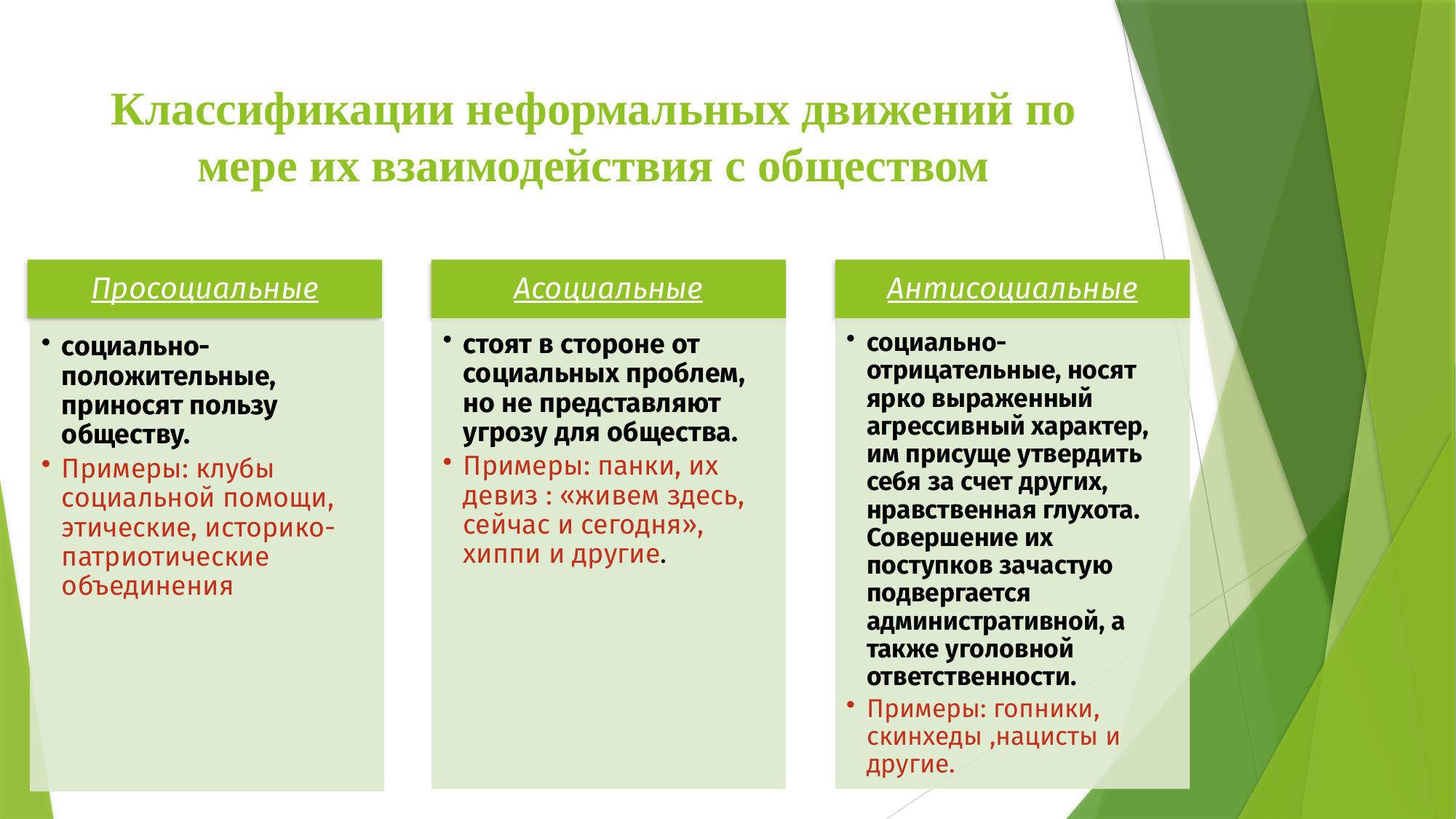

# Классификации неформальных движений по мере их взаимодействия с обществом
Просоциальные
социально-положительные, приносят пользу обществу.
Примеры: клубы социальной помощи, этические, историко-патриотические объединения
Асоциальные
стоят в стороне от социальных проблем, но не представляют угрозу для общества.
Примеры: панки, их девиз : «живем здесь, сейчас и сегодня», хиппи и другие.
Антисоциальные
социально-отрицательные, носят ярко выраженный агрессивный характер, им присуще утвердить себя за счет других, нравственная глухота. Совершение их поступков зачастую подвергается административной, а также уголовной ответственности.
Примеры: гопники, скинхеды ,нацисты и другие.